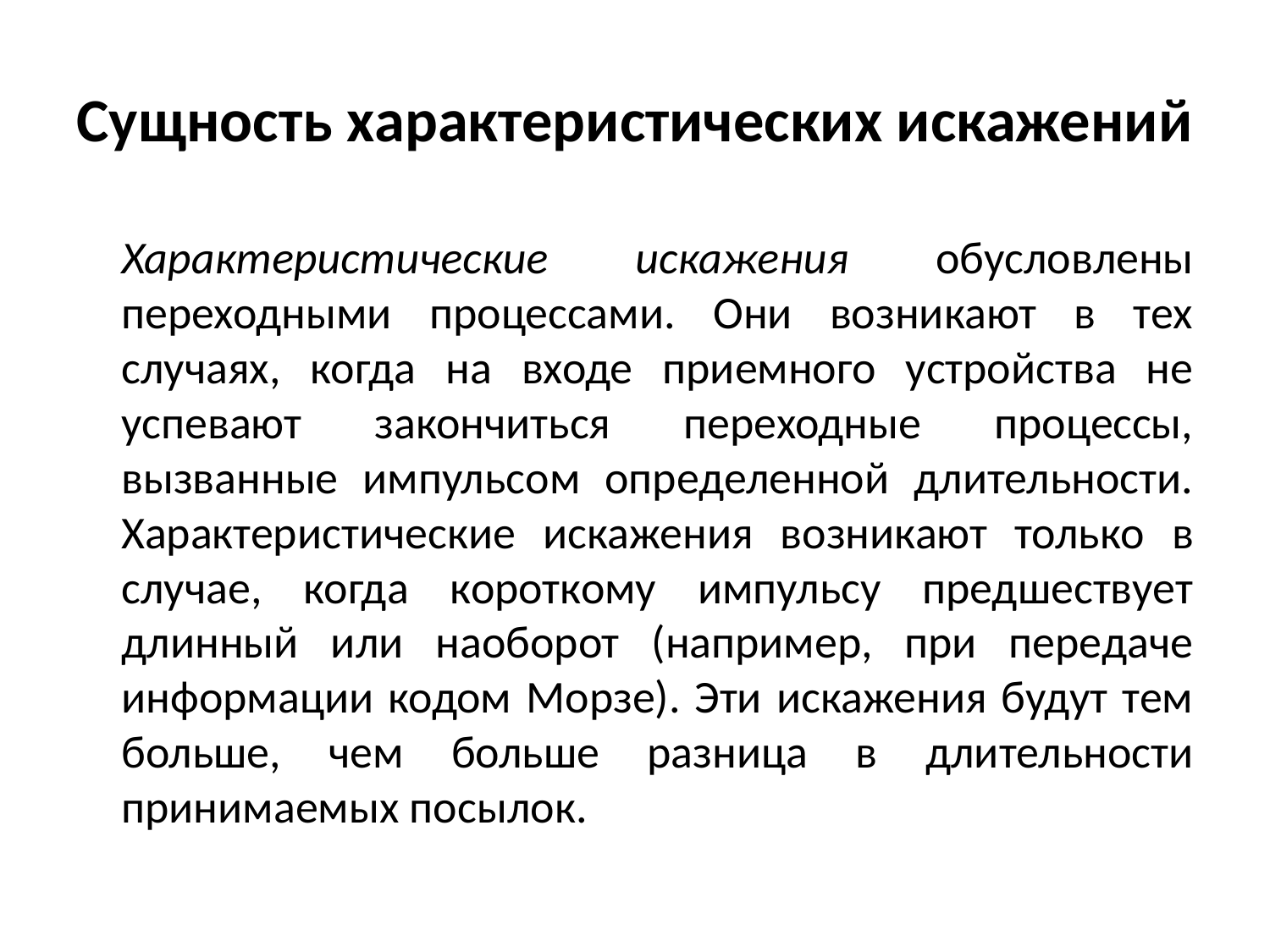

# Сущность характеристических искажений
	Характеристические искажения обусловлены переходными процессами. Они возникают в тех случаях, когда на входе приемного устройства не успевают закончиться переходные процессы, вызванные импульсом определенной длительности. Характеристические искажения возникают только в случае, когда короткому импульсу предшествует длинный или наоборот (например, при передаче информации кодом Морзе). Эти искажения будут тем больше, чем больше разница в длительности принимаемых посылок.